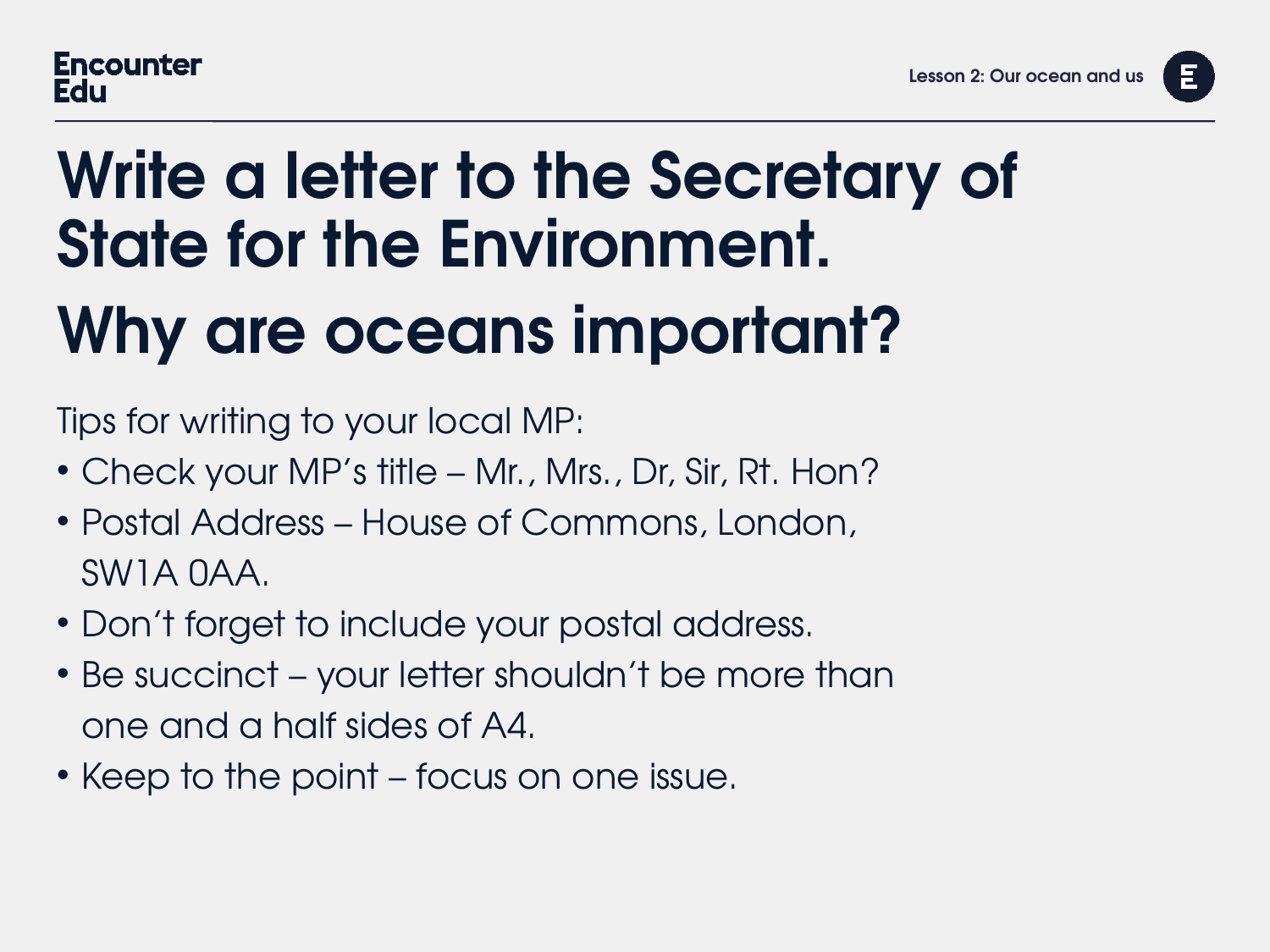

# Lesson 2: Our ocean and us
Write a letter to the Secretary of State for the Environment.
Why are oceans important?

Tips for writing to your local MP:
Check your MP’s title – Mr., Mrs., Dr, Sir, Rt. Hon?
Postal Address – House of Commons, London, SW1A 0AA.
Don’t forget to include your postal address.
Be succinct – your letter shouldn’t be more than one and a half sides of A4.
Keep to the point – focus on one issue.